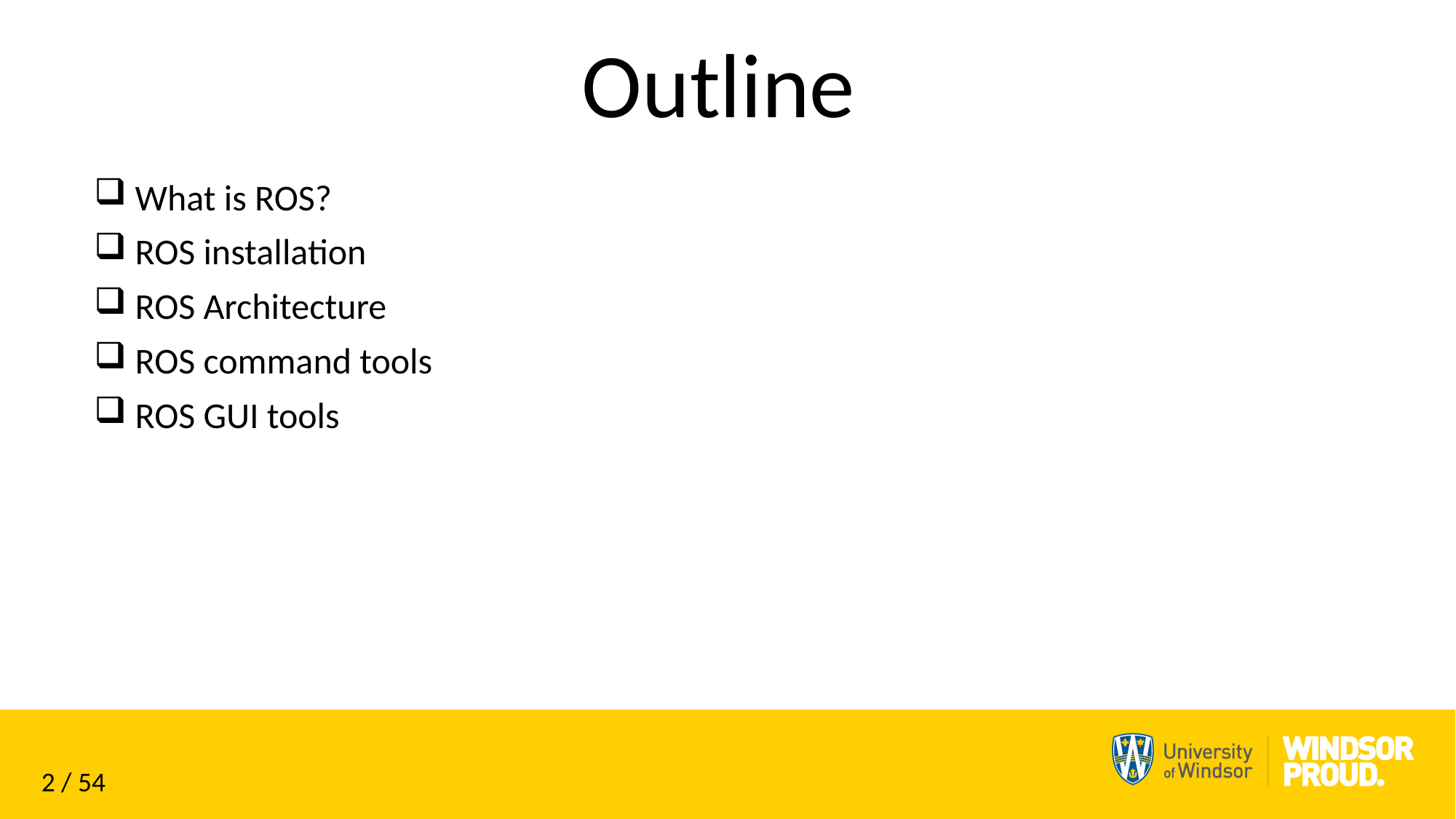

# Outline
What is ROS?
ROS installation
ROS Architecture
ROS command tools
ROS GUI tools

2